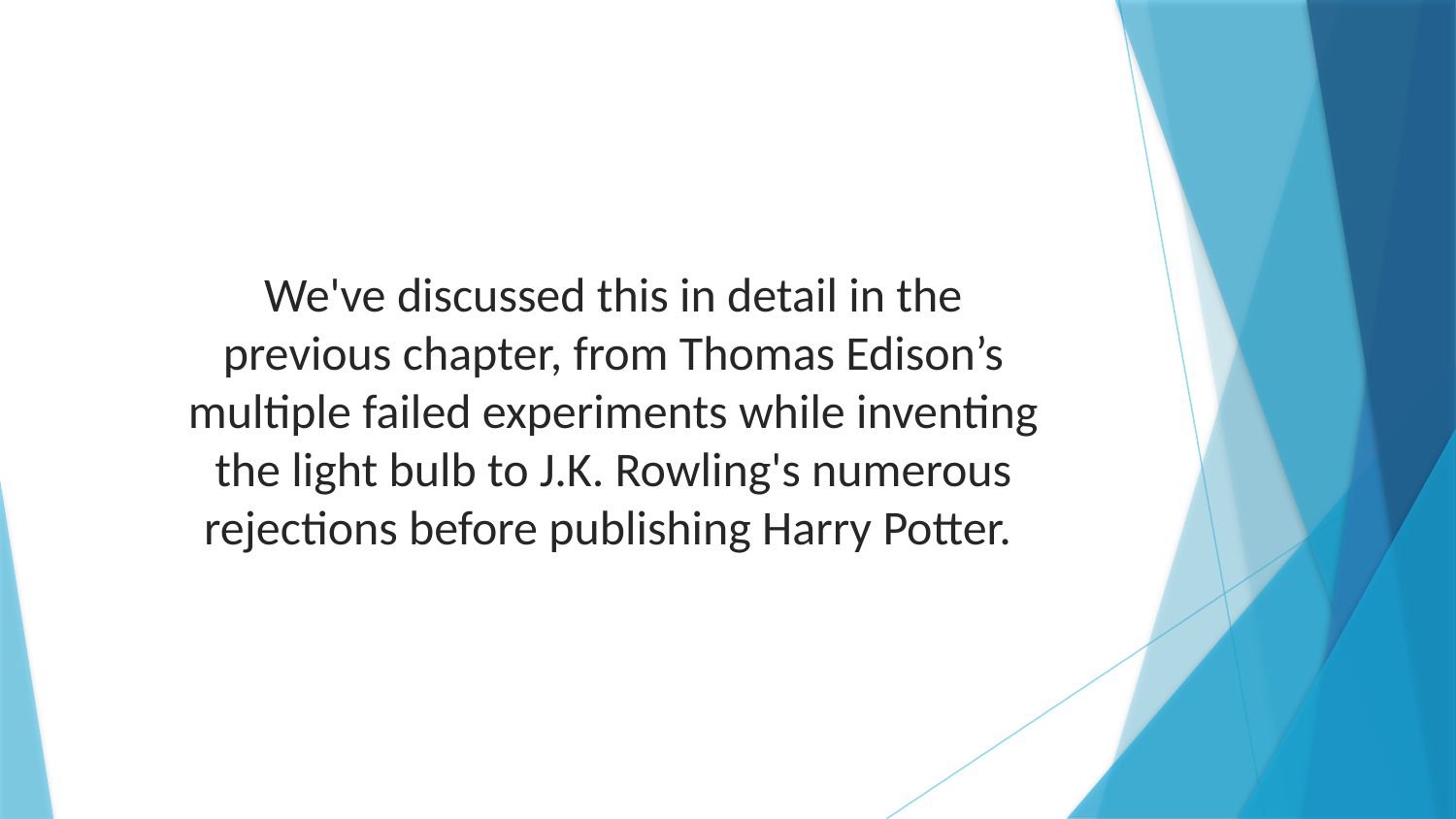

We've discussed this in detail in the previous chapter, from Thomas Edison’s multiple failed experiments while inventing the light bulb to J.K. Rowling's numerous rejections before publishing Harry Potter.